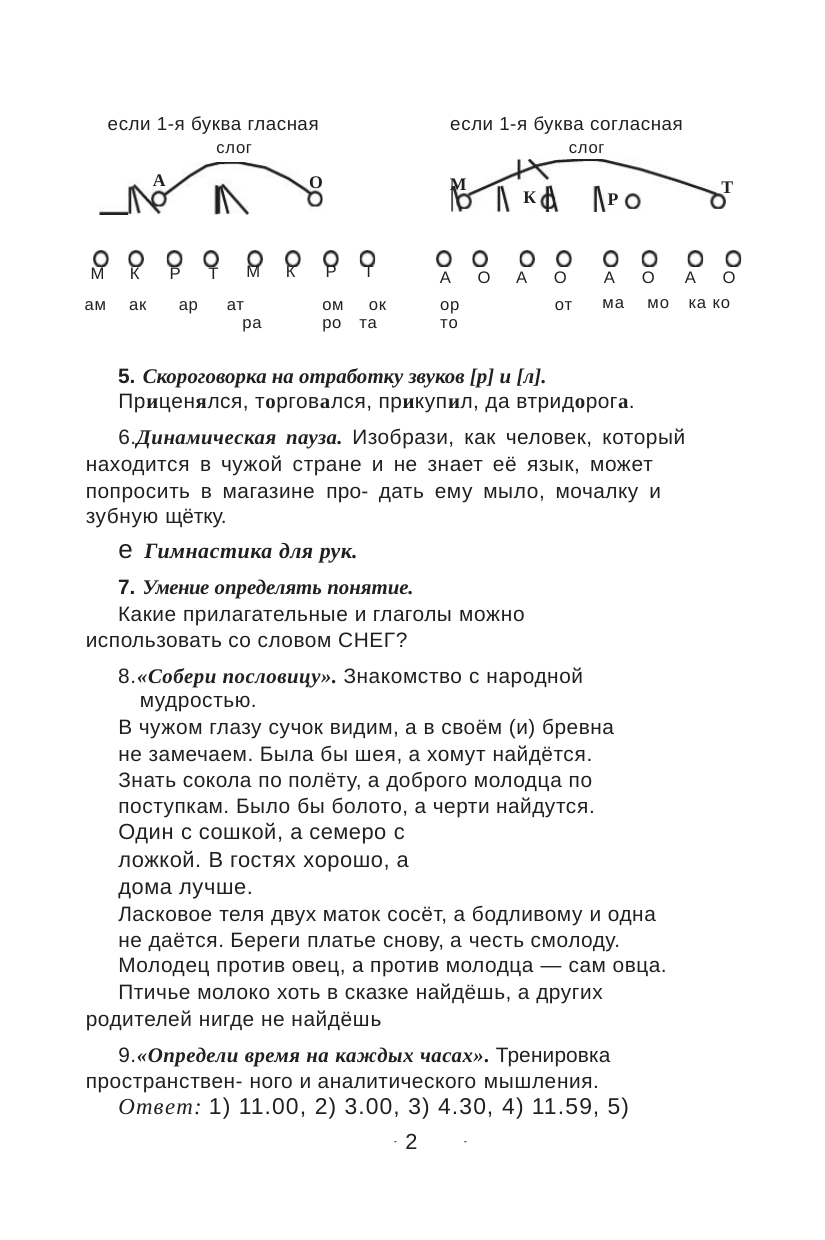

если 1-я буква гласная
слог
если 1-я буква согласная
слог
1
)
2
)
3
)
4
)

А
О
М
Т
К
Р
5
)
6
)
7
)
8
)

М
К
Р
Т
М
К
Р
Т
А
О
А
О
А
О
А
О
1.40, 6) 9.00, 7) 6.00,
8) 8.05.
ма мо ка ко
ам ак
ар
ат
ра
ом ок
ро та
ор
то
от
5. Скороговорка на отработку звуков [р] и [л].
Приценялся, торговался, прикупил, да втридорога.
6.Динамическая пауза. Изобрази, как человек, который
находится в чужой стране и не знает её язык, может
попросить в магазине про- дать ему мыло, мочалку и
зубную щётку.
e Гимнастика для рук.
7. Умение определять понятие.
Какие прилагательные и глаголы можно
использовать со словом СНЕГ?
8.«Собери пословицу». Знакомство с народной
мудростью.
В чужом глазу сучок видим, а в своём (и) бревна
не замечаем. Была бы шея, а хомут найдётся.
Знать сокола по полёту, а доброго молодца по
поступкам. Было бы болото, а черти найдутся.
Один с сошкой, а семеро с
ложкой. В гостях хорошо, а
дома лучше.
Ласковое теля двух маток сосёт, а бодливому и одна
не даётся. Береги платье снову, а честь смолоду.
Молодец против овец, а против молодца — сам овца.
Птичье молоко хоть в сказке найдёшь, а других
родителей нигде не найдёшь
9.«Определи время на каждых часах». Тренировка
пространствен- ного и аналитического мышления.
Ответ: 1) 11.00, 2) 3.00, 3) 4.30, 4) 11.59, 5)
2
2